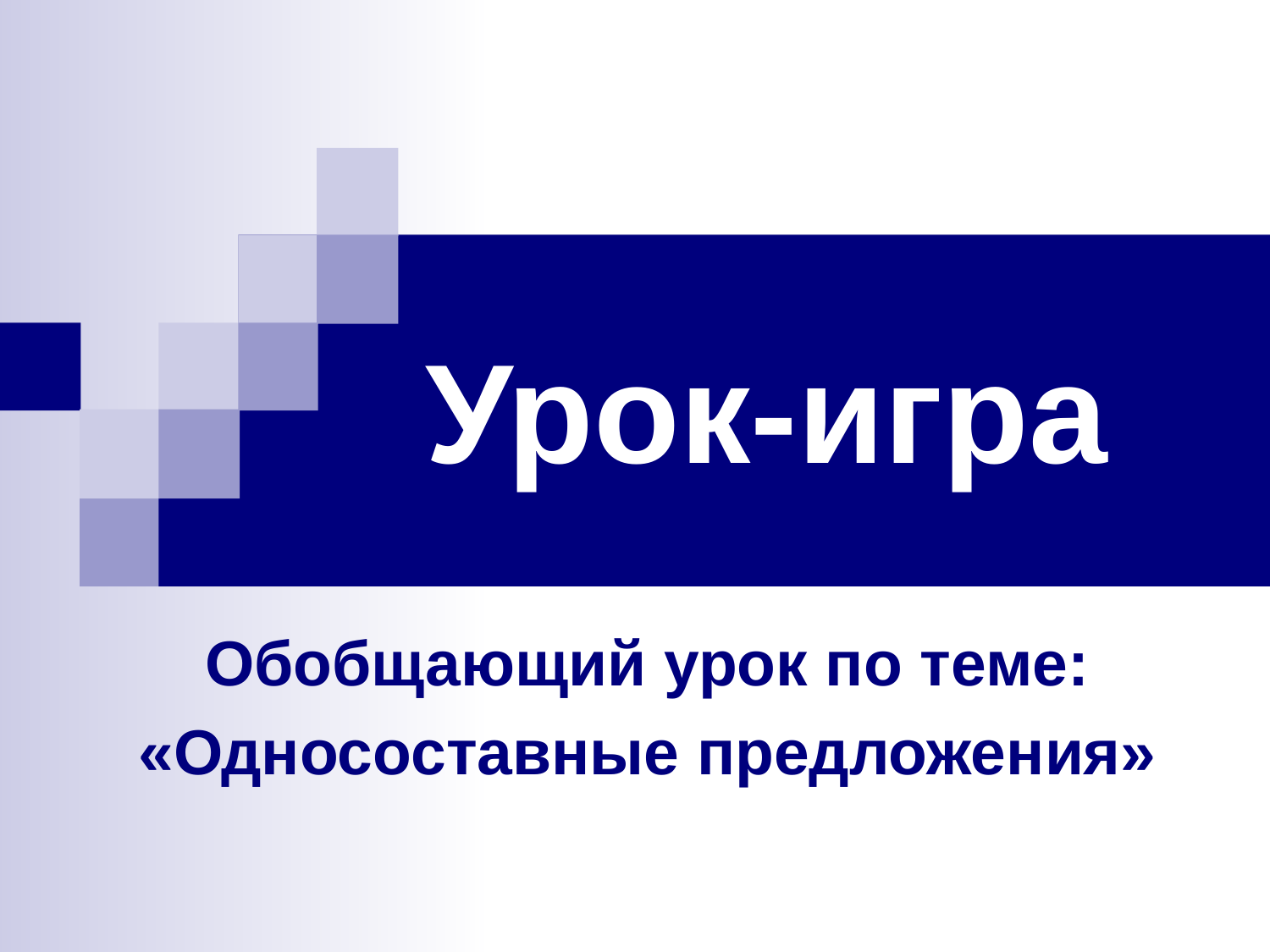

# Урок-игра
Обобщающий урок по теме:
«Односоставные предложения»